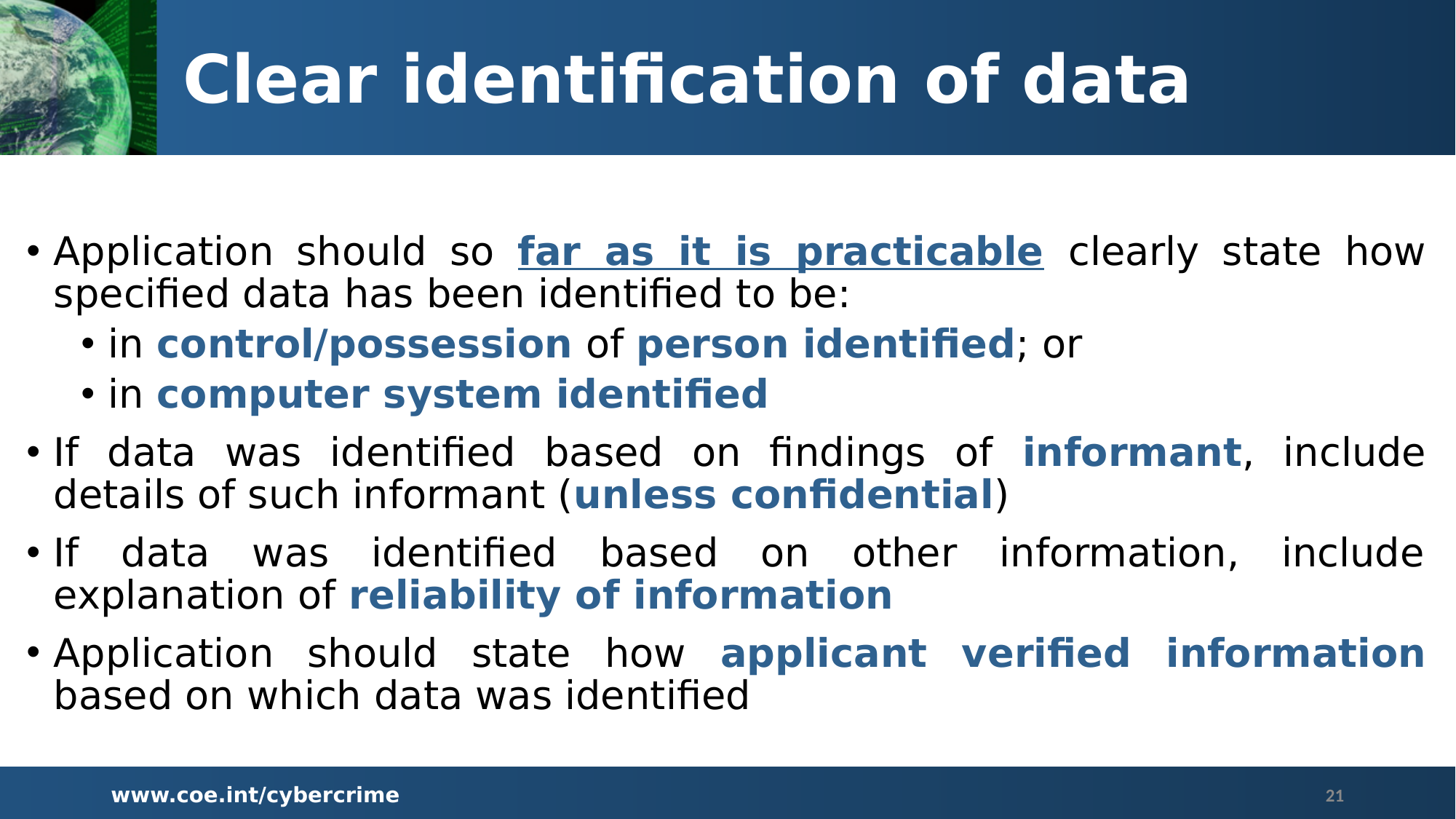

Clear identification of data

Application should so far as it is practicable clearly state how specified data has been identified to be:
in control/possession of person identified; or
in computer system identified
If data was identified based on findings of informant, include details of such informant (unless confidential)
If data was identified based on other information, include explanation of reliability of information
Application should state how applicant verified information based on which data was identified

www.coe.int/cybercrime
21